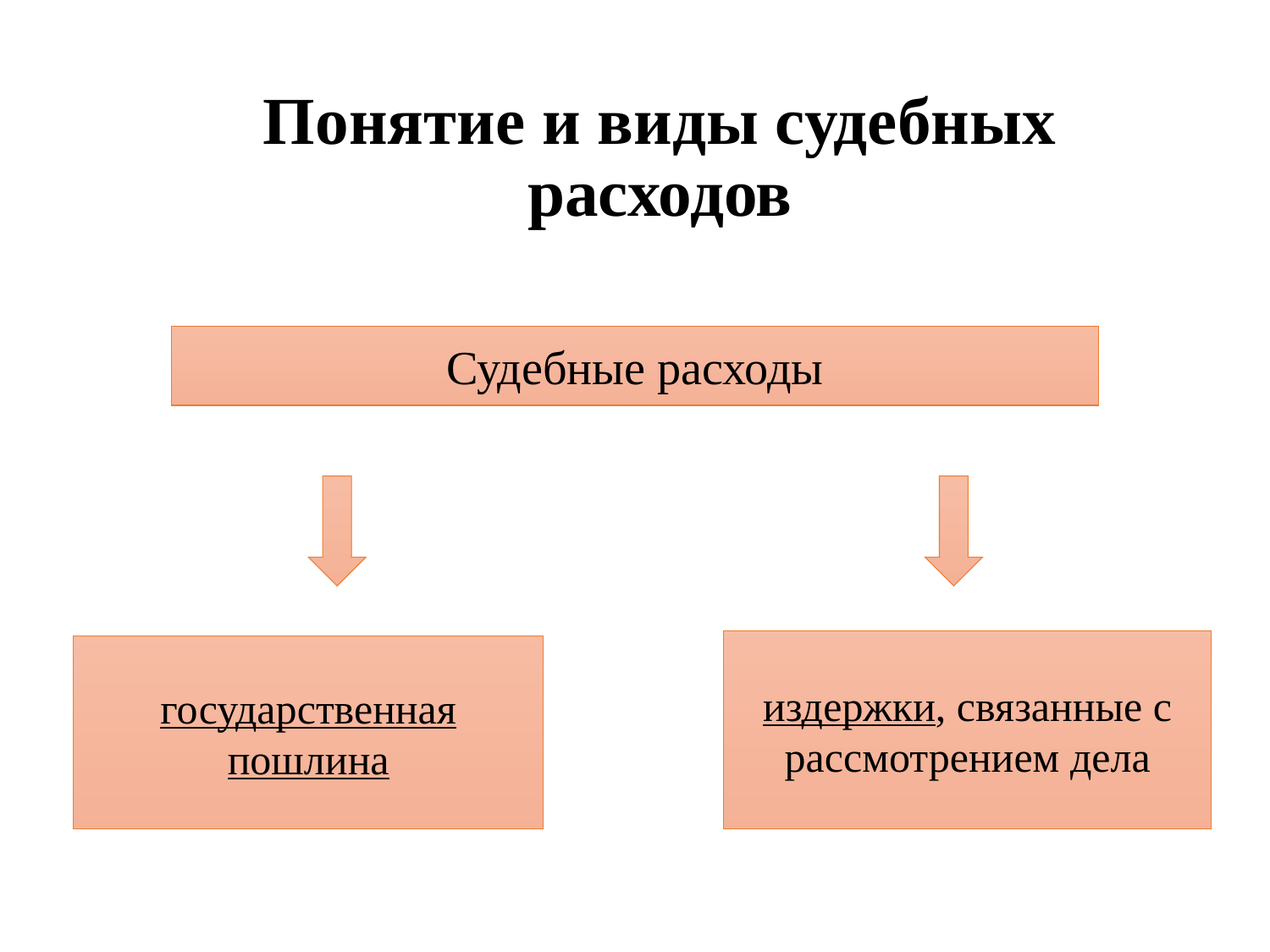

# Понятие и виды судебных расходов
Судебные расходы

издержки, связанные с рассмотрением дела
государственная пошлина